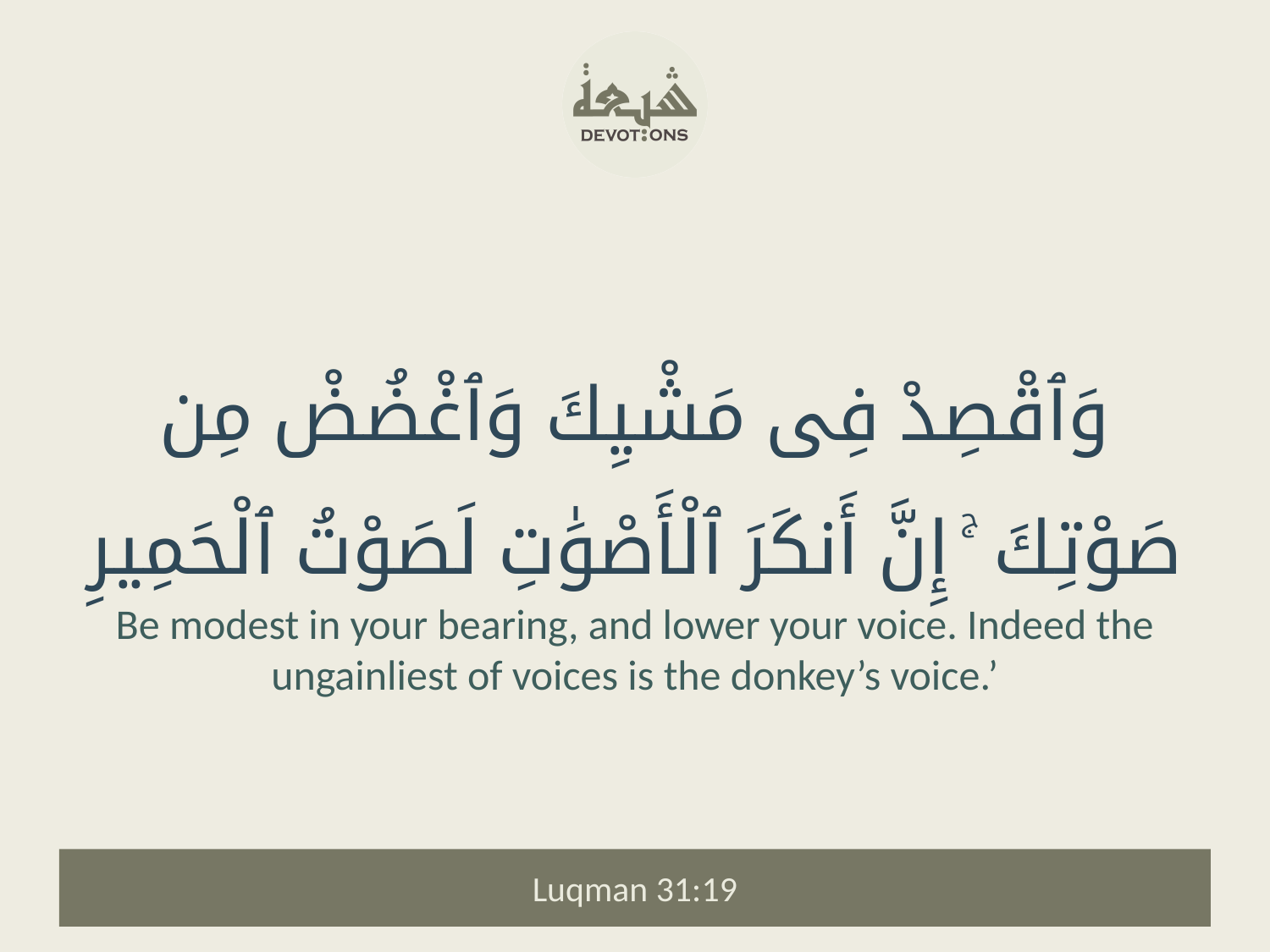

وَٱقْصِدْ فِى مَشْيِكَ وَٱغْضُضْ مِن صَوْتِكَ ۚ إِنَّ أَنكَرَ ٱلْأَصْوَٰتِ لَصَوْتُ ٱلْحَمِيرِ
Be modest in your bearing, and lower your voice. Indeed the ungainliest of voices is the donkey’s voice.’
Luqman 31:19